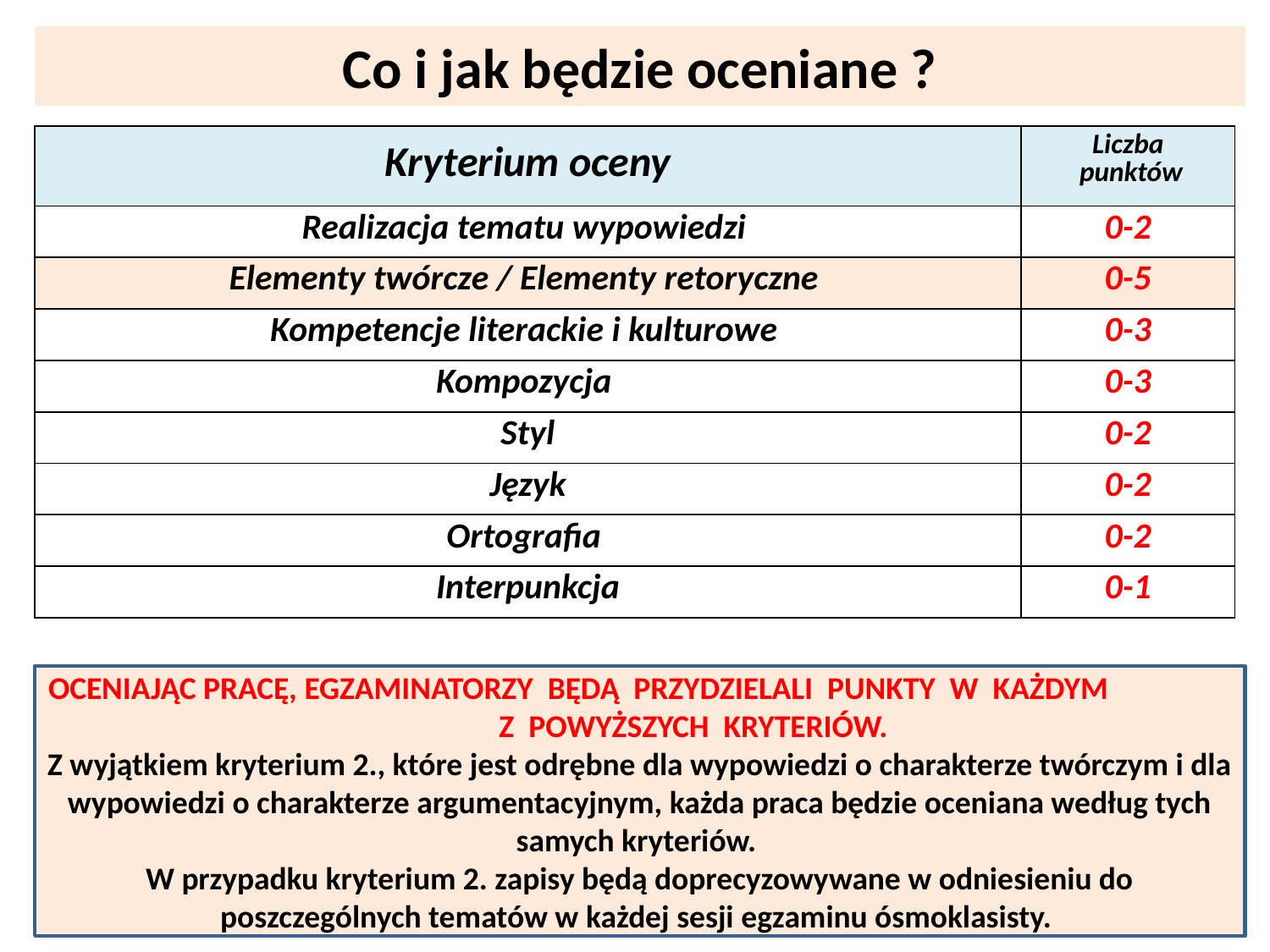

# Co i jak będzie oceniane ?
| Kryterium oceny | Liczba punktów |
| --- | --- |
| Realizacja tematu wypowiedzi | 0-2 |
| Elementy twórcze / Elementy retoryczne | 0-5 |
| Kompetencje literackie i kulturowe | 0-3 |
| Kompozycja | 0-3 |
| Styl | 0-2 |
| Język | 0-2 |
| Ortografia | 0-2 |
| Interpunkcja | 0-1 |
OCENIAJĄC PRACĘ, EGZAMINATORZY  BĘDĄ  PRZYDZIELALI  PUNKTY  W  KAŻDYM                                  Z  POWYŻSZYCH  KRYTERIÓW.
Z wyjątkiem kryterium 2., które jest odrębne dla wypowiedzi o charakterze twórczym i dla wypowiedzi o charakterze argumentacyjnym, każda praca będzie oceniana według tych samych kryteriów.
W przypadku kryterium 2. zapisy będą doprecyzowywane w odniesieniu do poszczególnych tematów w każdej sesji egzaminu ósmoklasisty.